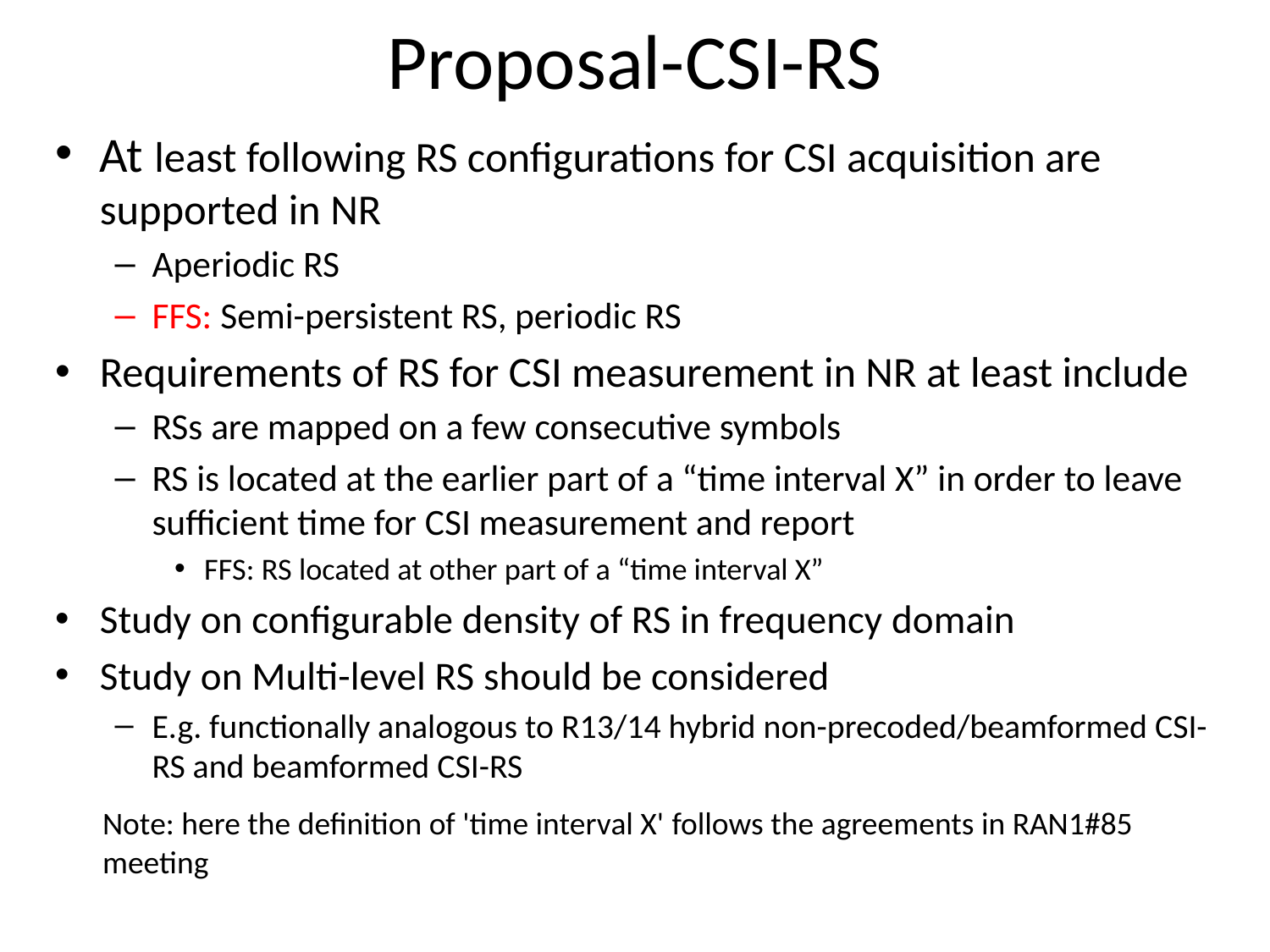

# Proposal-CSI-RS
At least following RS configurations for CSI acquisition are supported in NR
Aperiodic RS
FFS: Semi-persistent RS, periodic RS
Requirements of RS for CSI measurement in NR at least include
RSs are mapped on a few consecutive symbols
RS is located at the earlier part of a “time interval X” in order to leave sufficient time for CSI measurement and report
FFS: RS located at other part of a “time interval X”
Study on configurable density of RS in frequency domain
Study on Multi-level RS should be considered
E.g. functionally analogous to R13/14 hybrid non-precoded/beamformed CSI-RS and beamformed CSI-RS
	Note: here the definition of 'time interval X' follows the agreements in RAN1#85 meeting